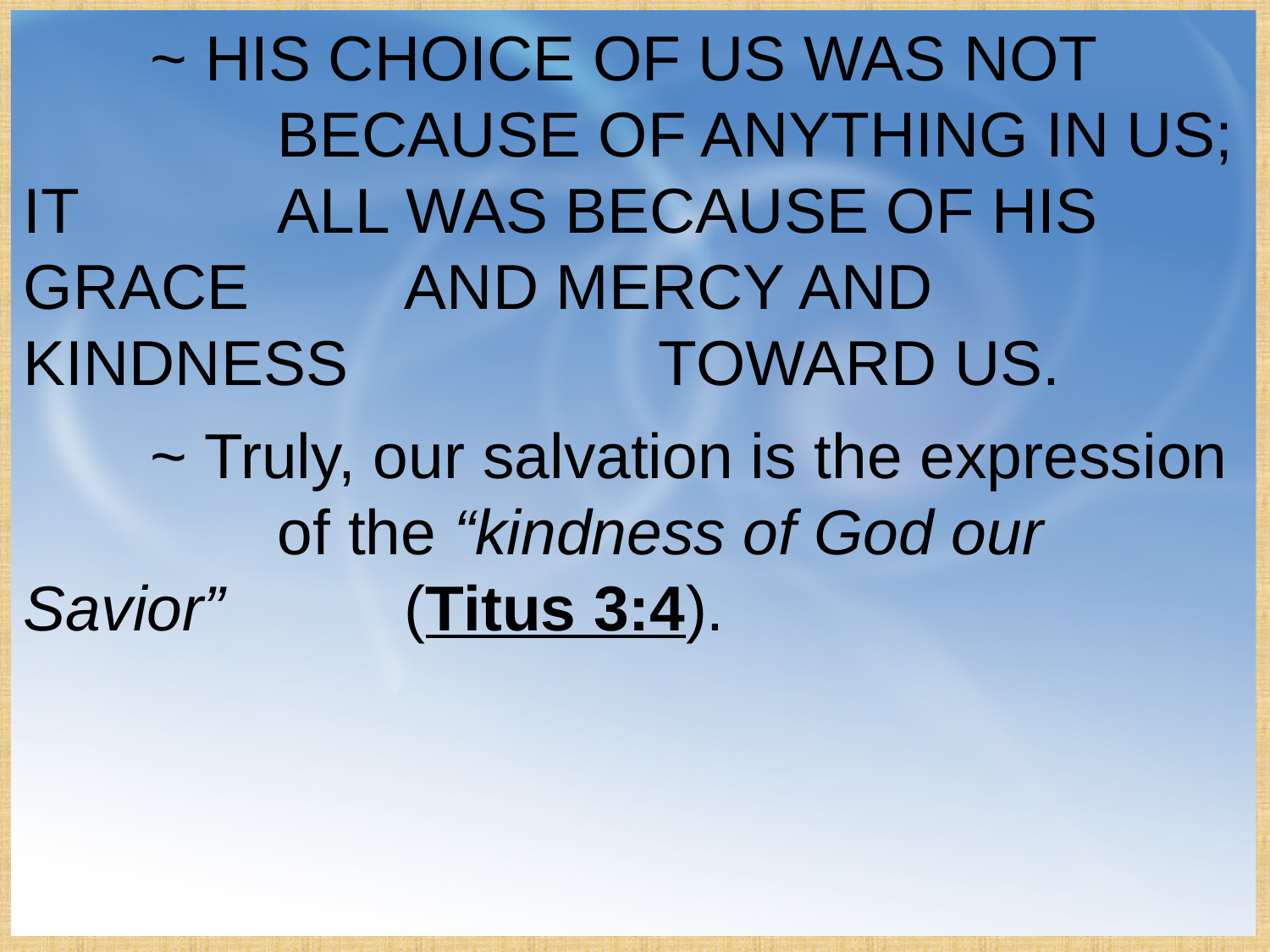

~ HIS CHOICE OF US WAS NOT 			BECAUSE OF ANYTHING IN US; IT 		ALL WAS BECAUSE OF HIS GRACE 		AND MERCY AND KINDNESS 			TOWARD US.
	~ Truly, our salvation is the expression 		of the “kindness of God our Savior” 		(Titus 3:4).